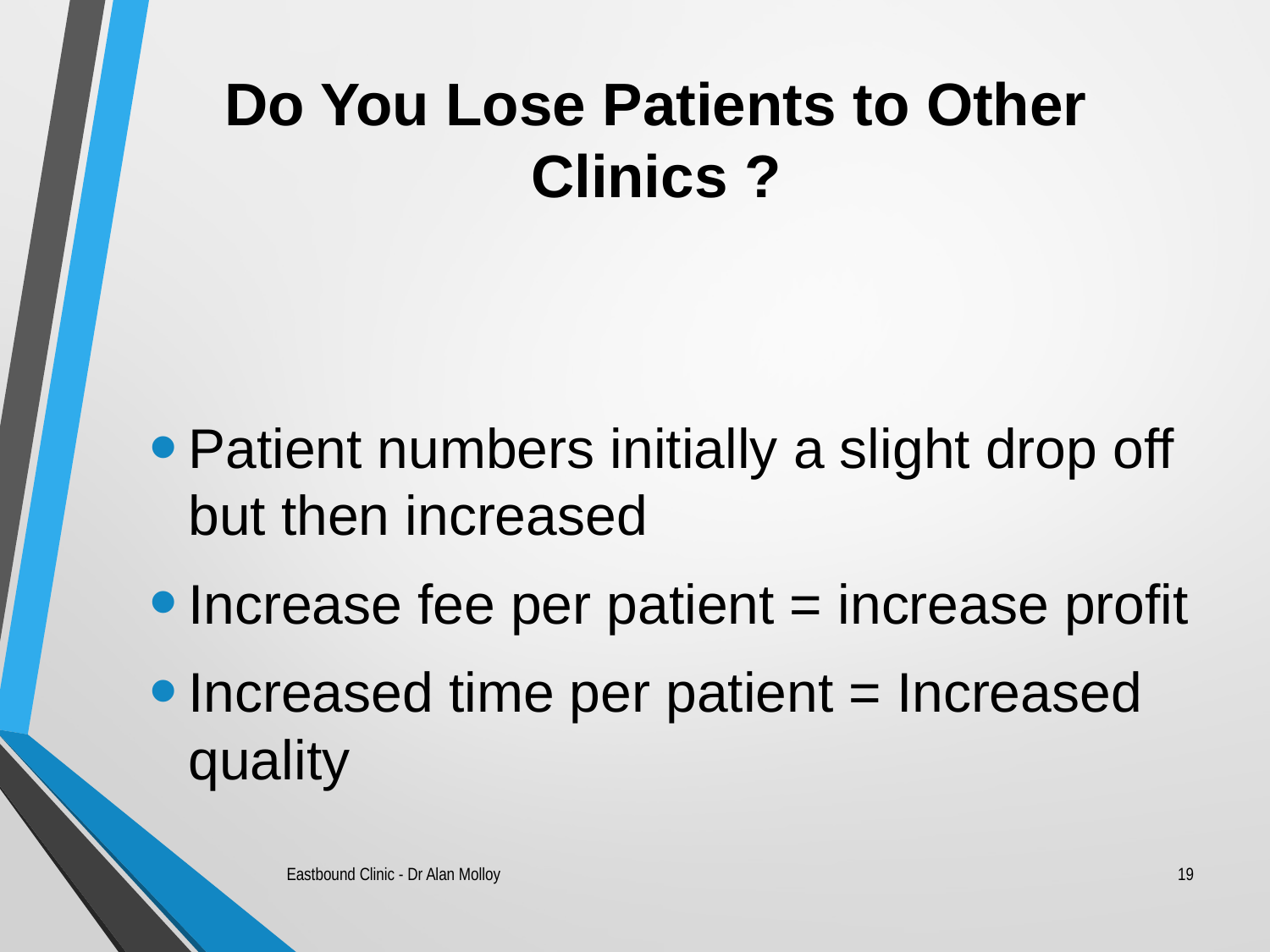

# Do You Lose Patients to Other Clinics ?
Patient numbers initially a slight drop off but then increased
Increase fee per patient = increase profit
Increased time per patient = Increased quality
Eastbound Clinic - Dr Alan Molloy
19